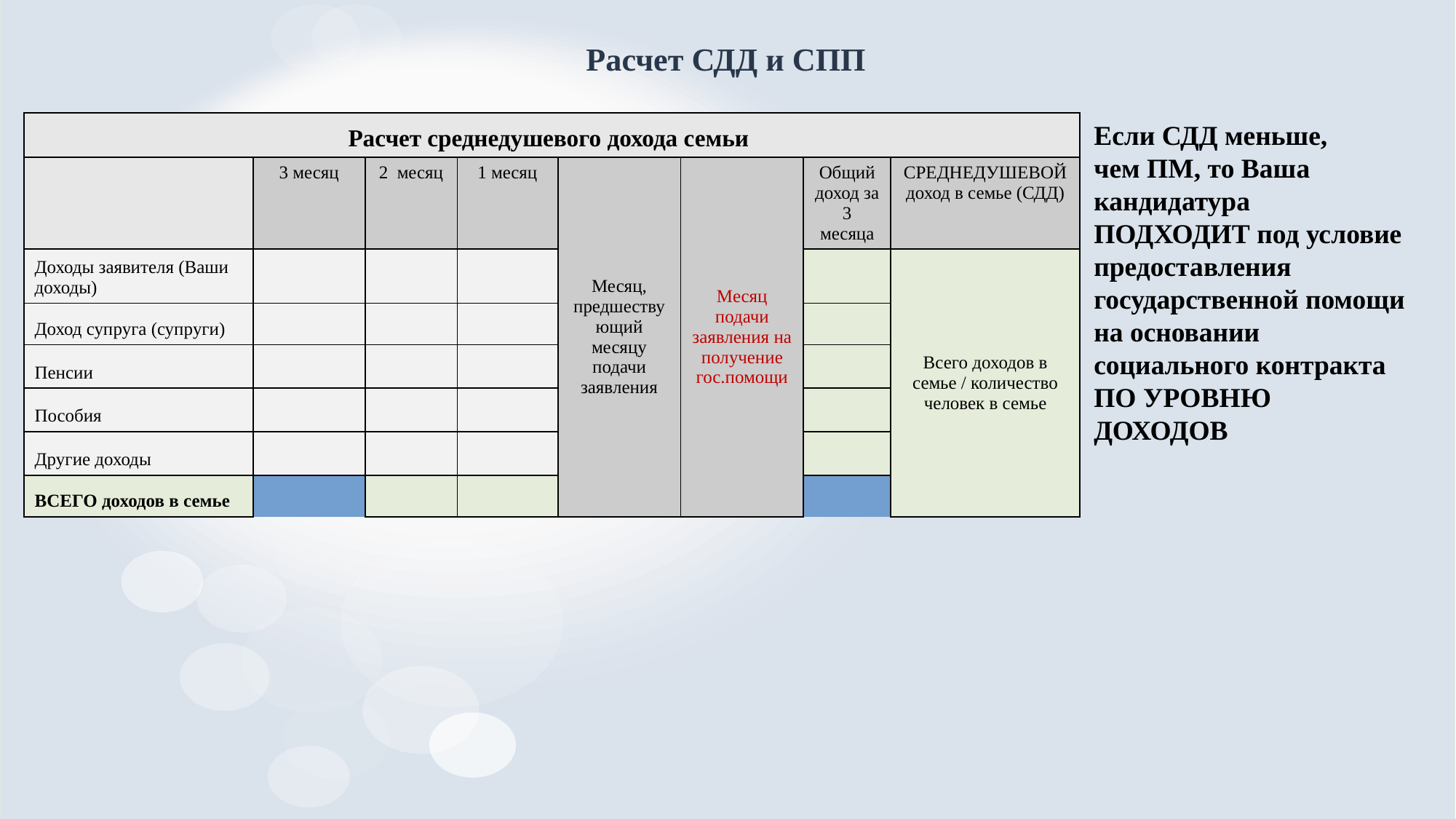

# Расчет СДД и СПП
Если СДД меньше,
чем ПМ, то Ваша кандидатура ПОДХОДИТ под условие предоставления государственной помощи на основании социального контракта
ПО УРОВНЮ ДОХОДОВ
| Расчет среднедушевого дохода семьи |  |  |  |  |  |  |  |  |
| --- | --- | --- | --- | --- | --- | --- | --- | --- |
|  |  | 3 месяц | 2 месяц | 1 месяц | Месяц, предшествующий месяцу подачи заявления | Месяц подачи заявления на получение гос.помощи | Общий доход за 3 месяца | СРЕДНЕДУШЕВОЙ доход в семье (СДД) |
| Доходы заявителя (Ваши доходы) |  |  |  |  |  |  |  | Всего доходов в семье / количество человек в семье |
| Доход супруга (супруги) |  |  |  |  |  |  |  |  |
| Пенсии |  |  |  |  |  |  |  |  |
| Пособия |  |  |  |  |  |  |  |  |
| Другие доходы |  |  |  |  |  |  |  |  |
| ВСЕГО доходов в семье |  |  |  |  |  |  |  |  |